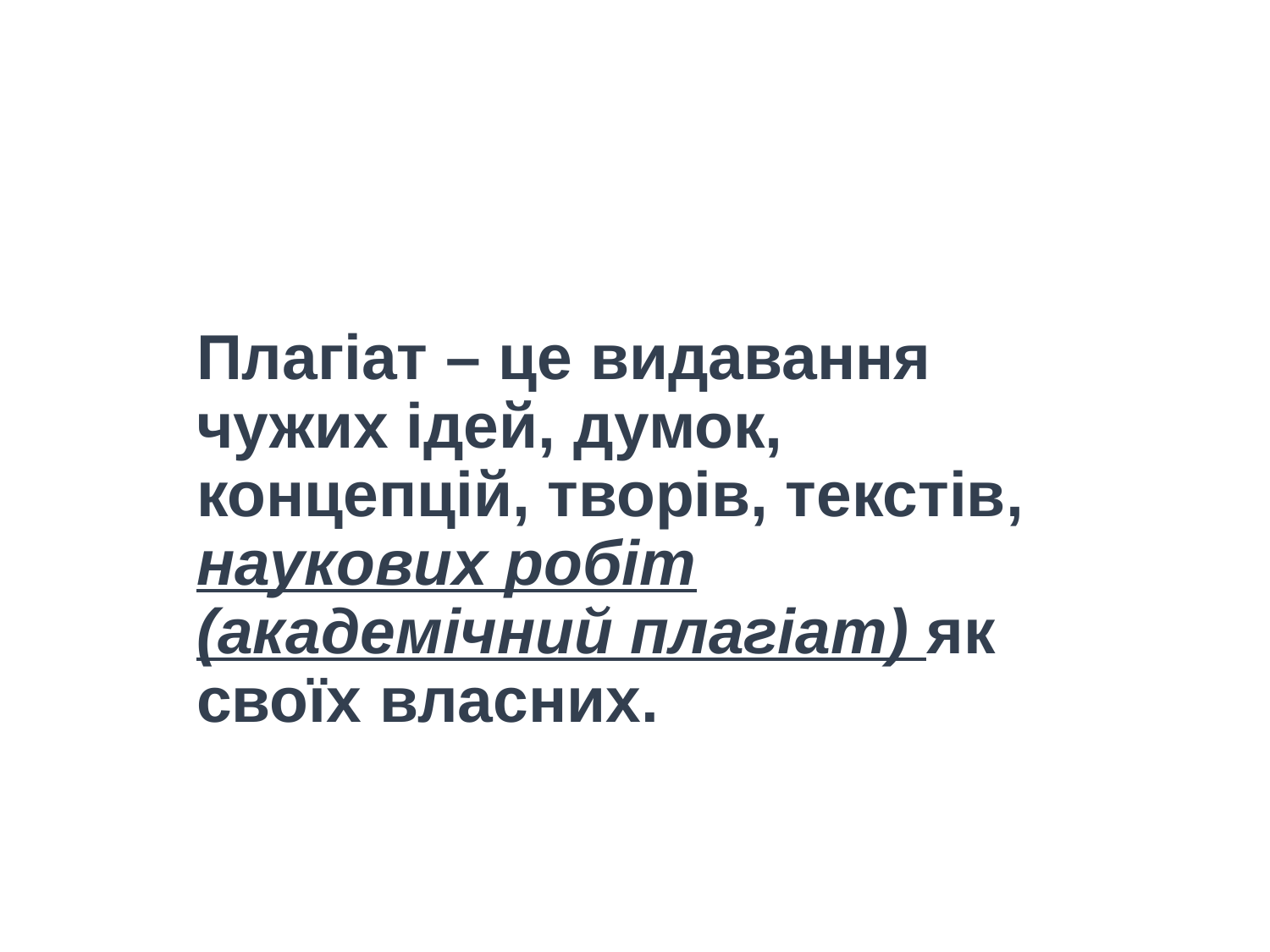

# Плагіат – це видавання чужих ідей, думок, концепцій, творів, текстів, наукових робіт (академічний плагіат) як своїх власних.